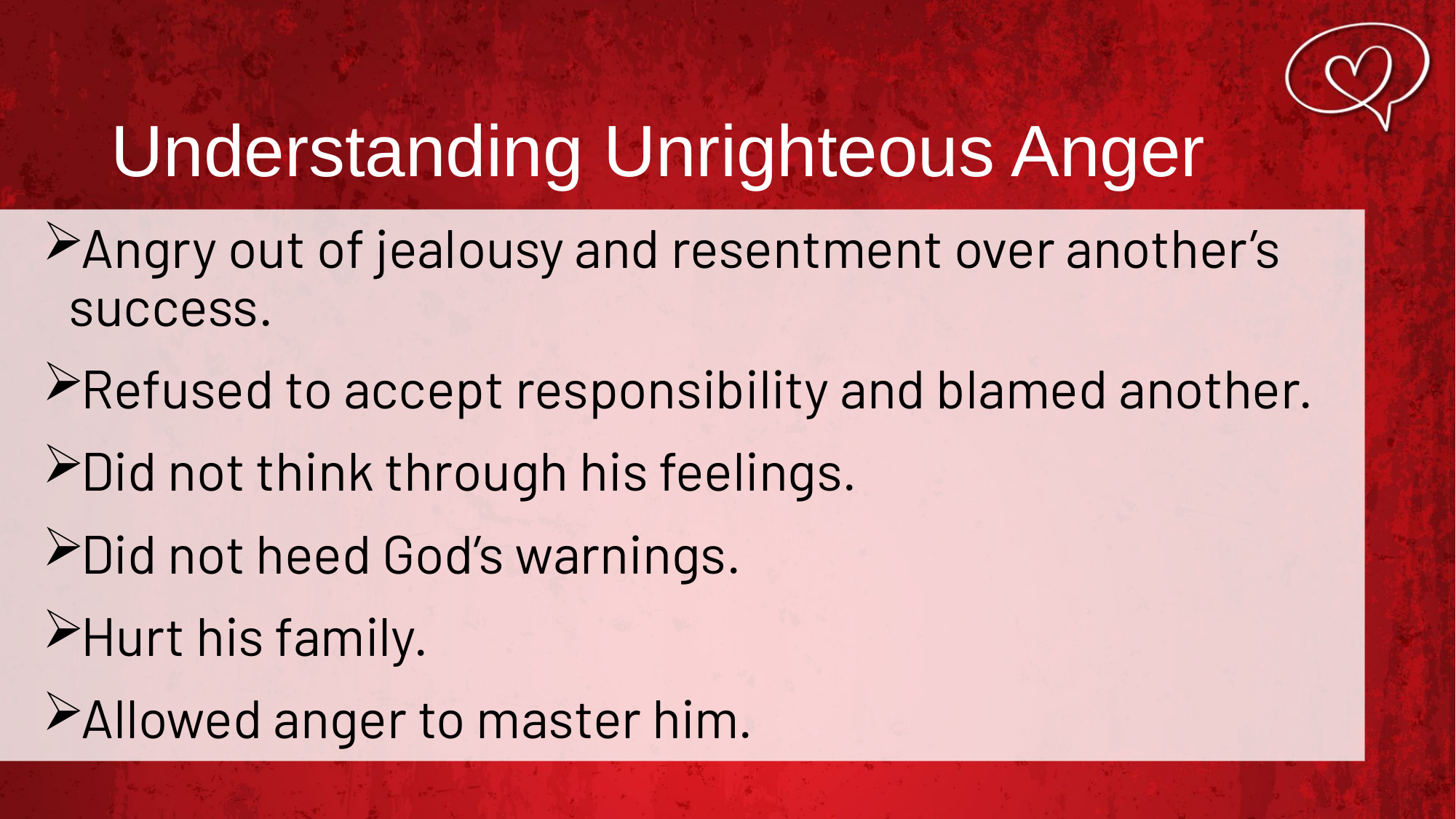

# Understanding Unrighteous Anger
Angry out of jealousy and resentment over another’s success.
Refused to accept responsibility and blamed another.
Did not think through his feelings.
Did not heed God’s warnings.
Hurt his family.
Allowed anger to master him.